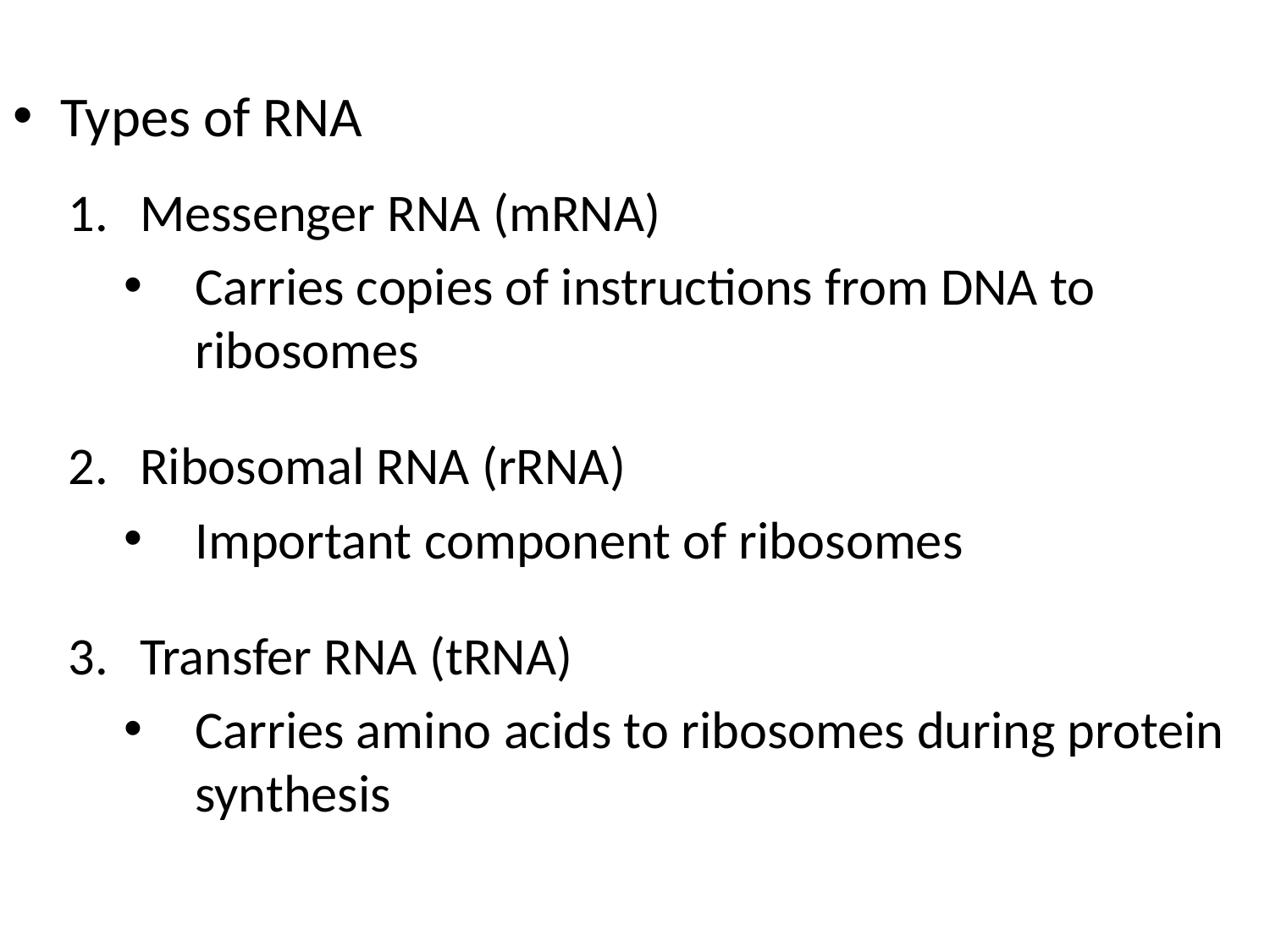

Types of RNA

Messenger RNA (mRNA)
Carries copies of instructions from DNA to ribosomes

Ribosomal RNA (rRNA)
Important component of ribosomes

Transfer RNA (tRNA)
Carries amino acids to ribosomes during protein synthesis